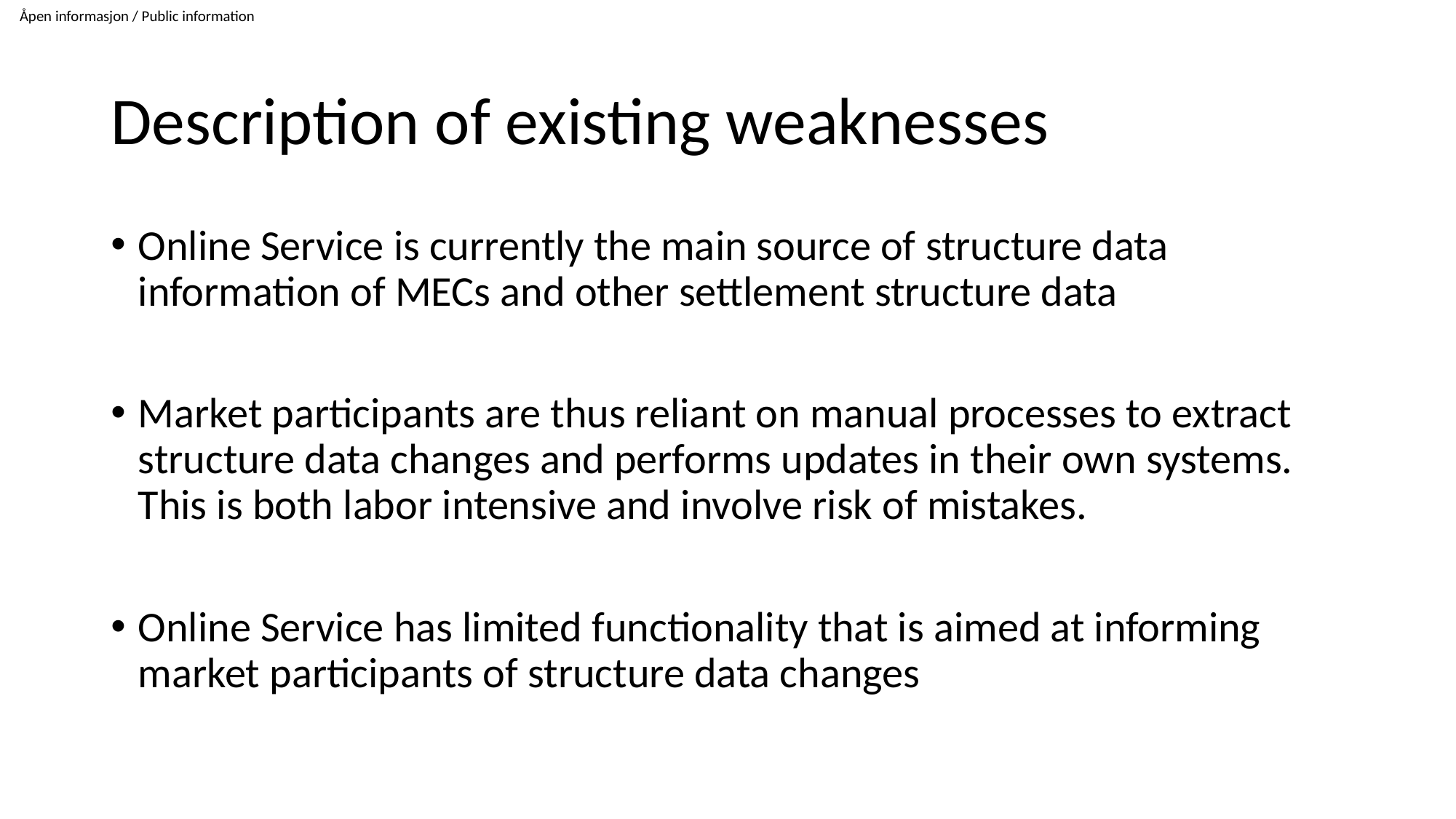

# Description of existing weaknesses
Online Service is currently the main source of structure data information of MECs and other settlement structure data

Market participants are thus reliant on manual processes to extract structure data changes and performs updates in their own systems. This is both labor intensive and involve risk of mistakes.

Online Service has limited functionality that is aimed at informing market participants of structure data changes